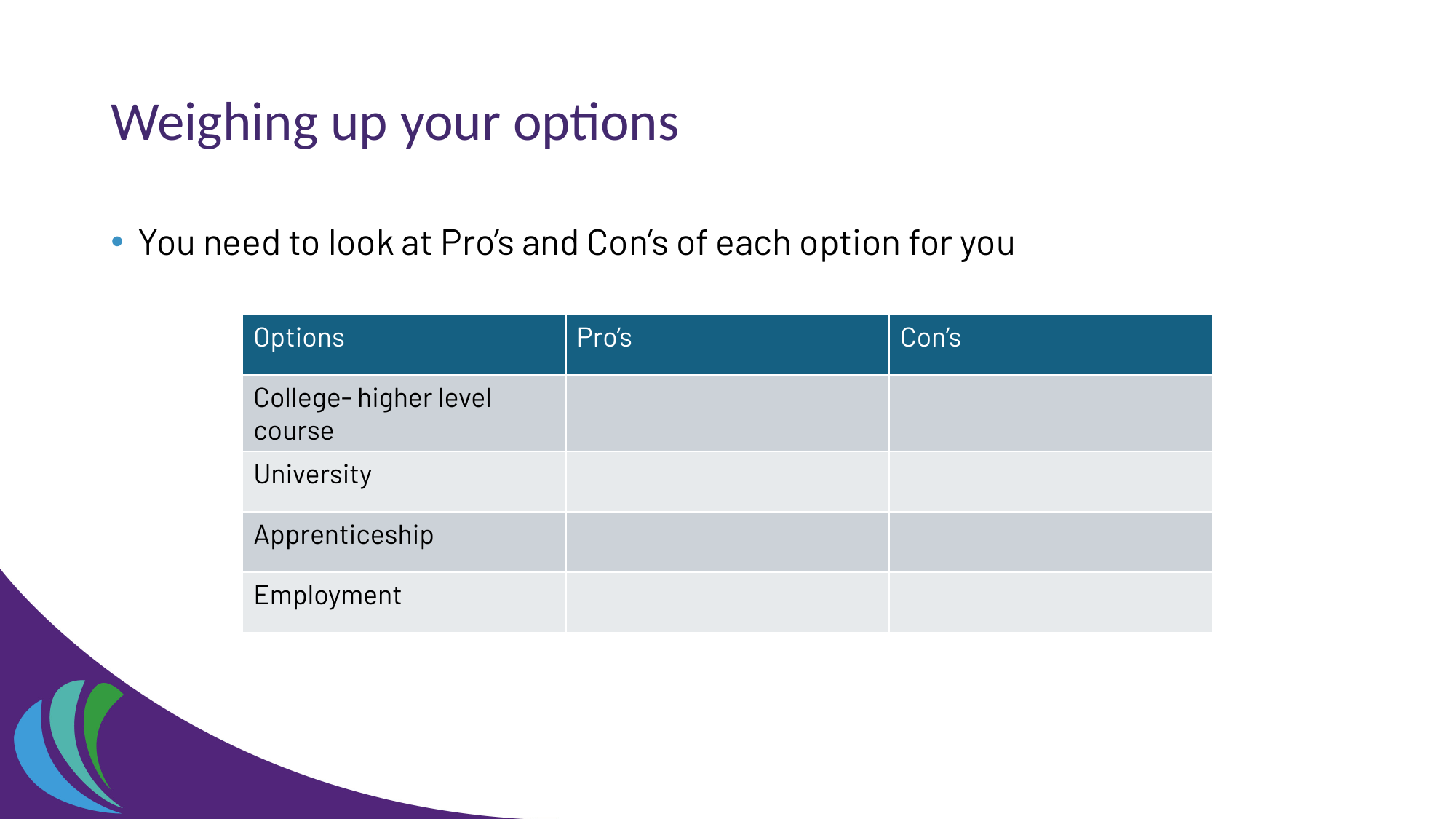

# Weighing up your options
You need to look at Pro’s and Con’s of each option for you

| Options | Pro’s | Con’s |
| --- | --- | --- |
| College- higher level course |  |  |
| University |  |  |
| Apprenticeship |  |  |
| Employment |  |  |